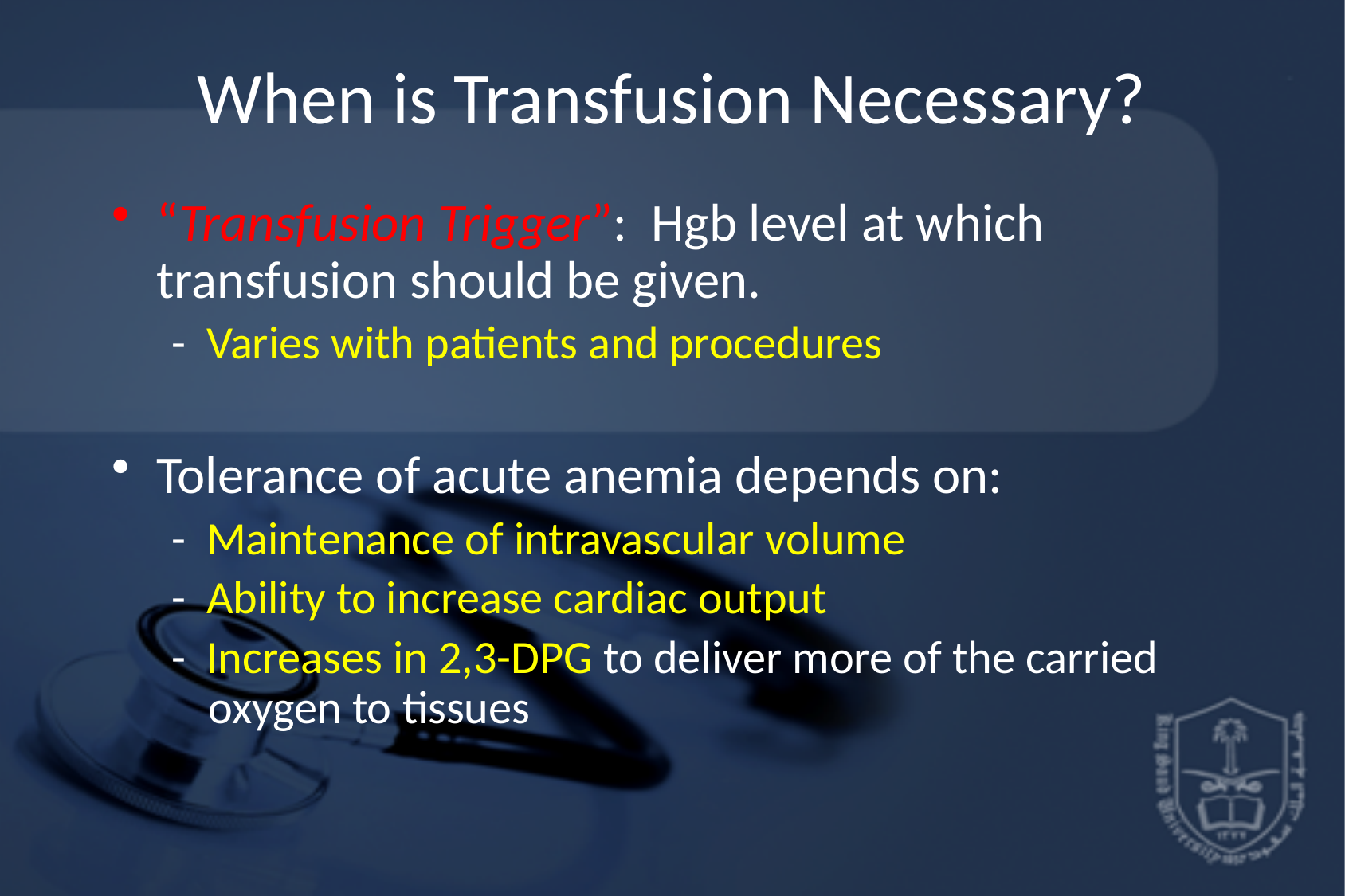

# When is Transfusion Necessary?
“Transfusion Trigger”:  Hgb level at which transfusion should be given.
-  Varies with patients and procedures

Tolerance of acute anemia depends on:
-  Maintenance of intravascular volume
-  Ability to increase cardiac output
-  Increases in 2,3-DPG to deliver more of the carried oxygen to tissues